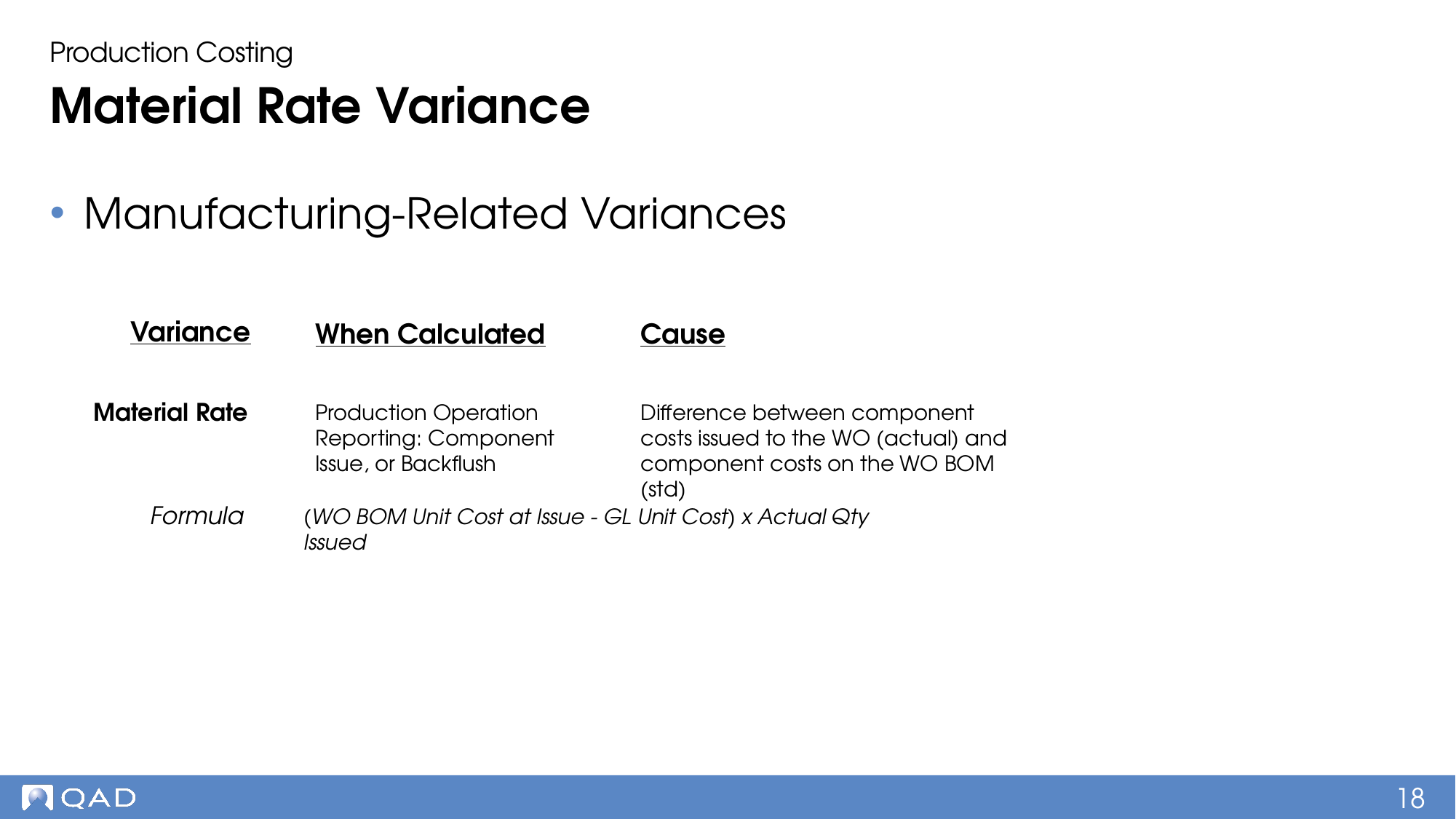

Production Costing
# Material Rate Variance
Manufacturing-Related Variances
Variance
When Calculated
Cause
Material Rate
Production Operation Reporting: Component Issue, or Backflush
Difference between component costs issued to the WO (actual) and component costs on the WO BOM (std)
Formula
(WO BOM Unit Cost at Issue - GL Unit Cost) x Actual Qty Issued
18